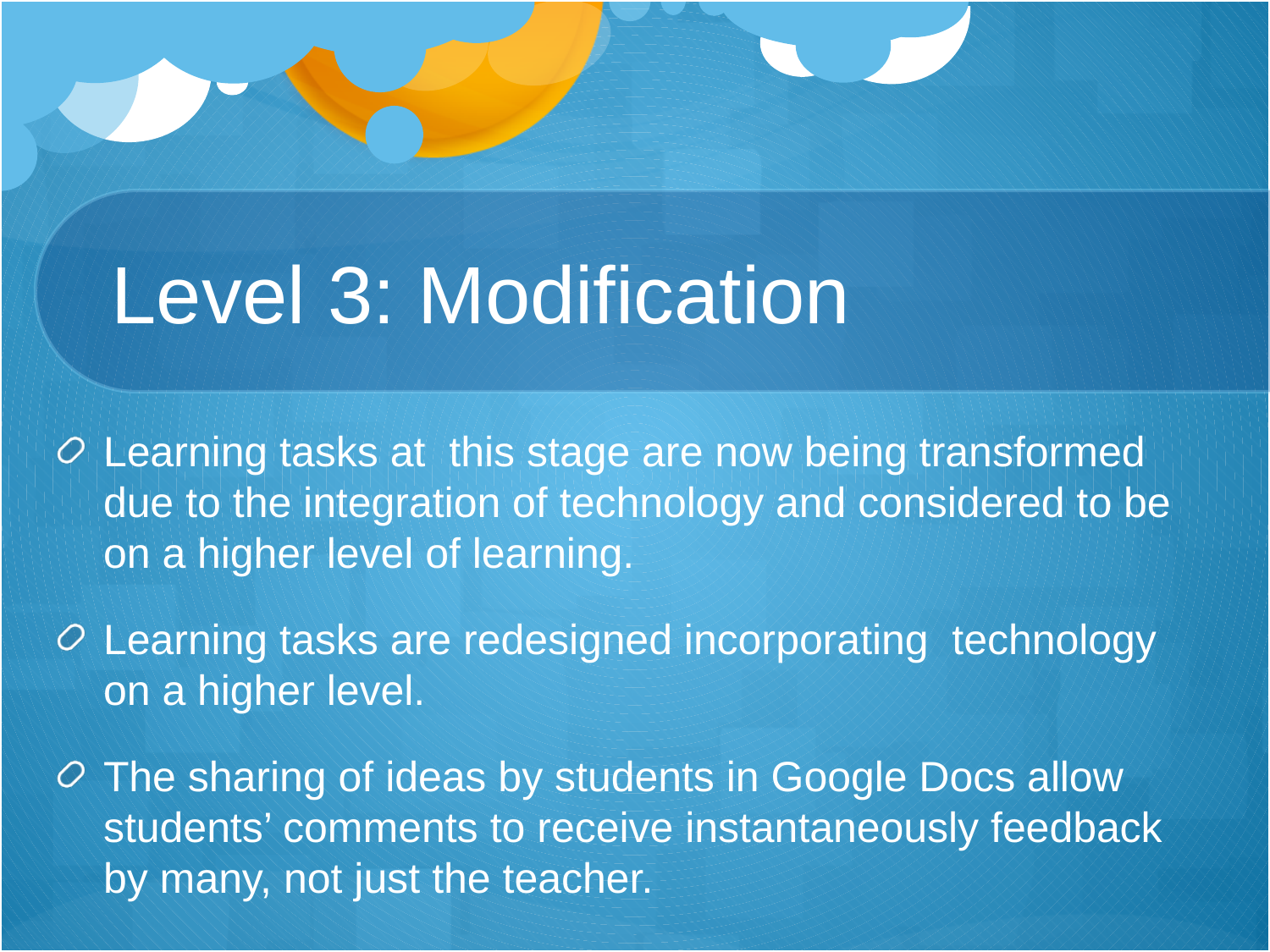

# Level 3: Modification
Learning tasks at  this stage are now being transformed due to the integration of technology and considered to be on a higher level of learning.
Learning tasks are redesigned incorporating  technology on a higher level.
The sharing of ideas by students in Google Docs allow students’ comments to receive instantaneously feedback by many, not just the teacher.